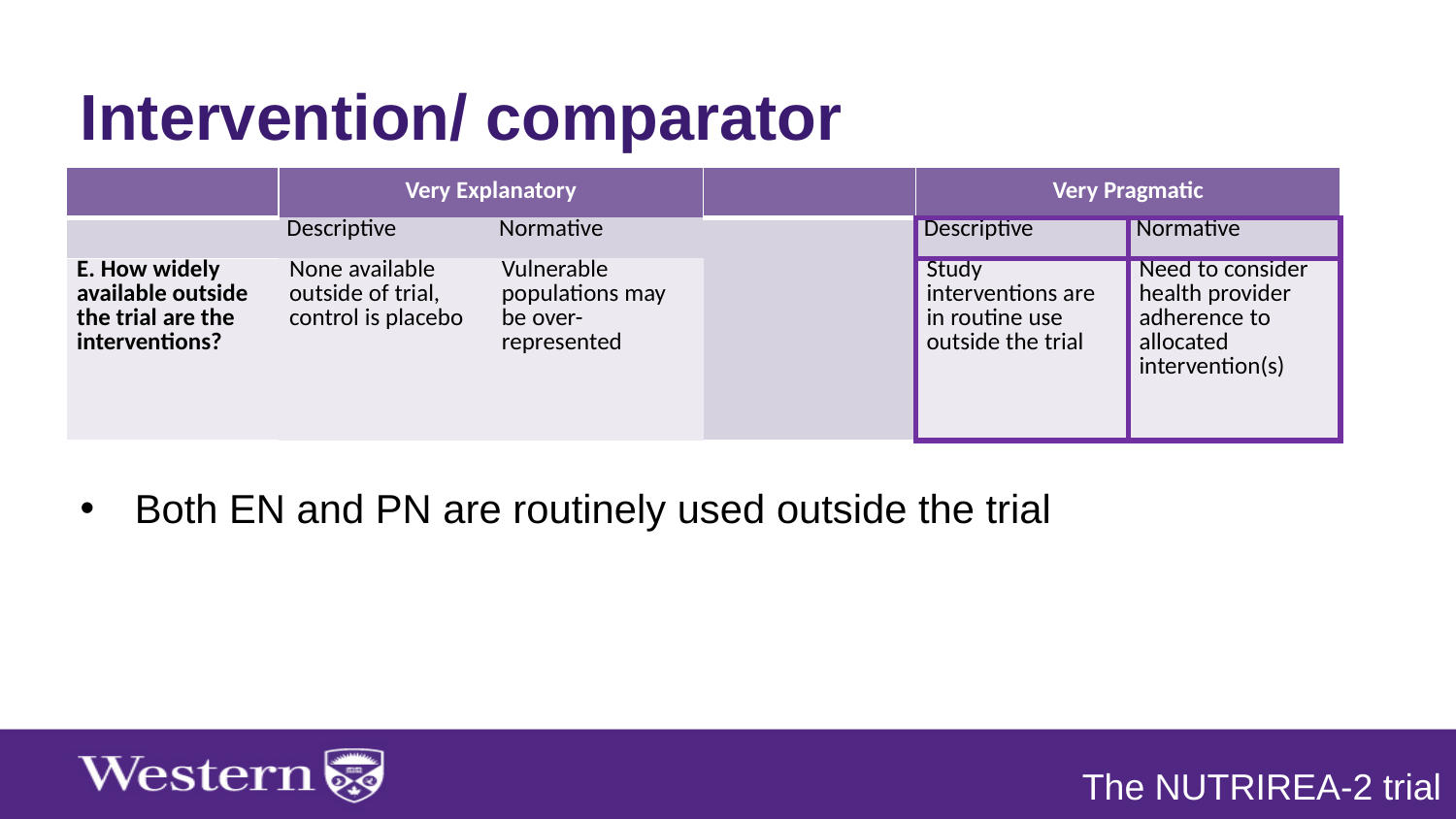

Intervention/ comparator

Both EN and PN are routinely used outside the trial
|  | Very Explanatory |  |  | Very Pragmatic |  |
| --- | --- | --- | --- | --- | --- |
|  | Descriptive | Normative |  | Descriptive | Normative |
| E. How widely available outside the trial are the interventions? | None available outside of trial, control is placebo | Vulnerable populations may be over-represented |  | Study interventions are in routine use outside the trial | Need to consider health provider adherence to allocated intervention(s) |

The NUTRIREA-2 trial